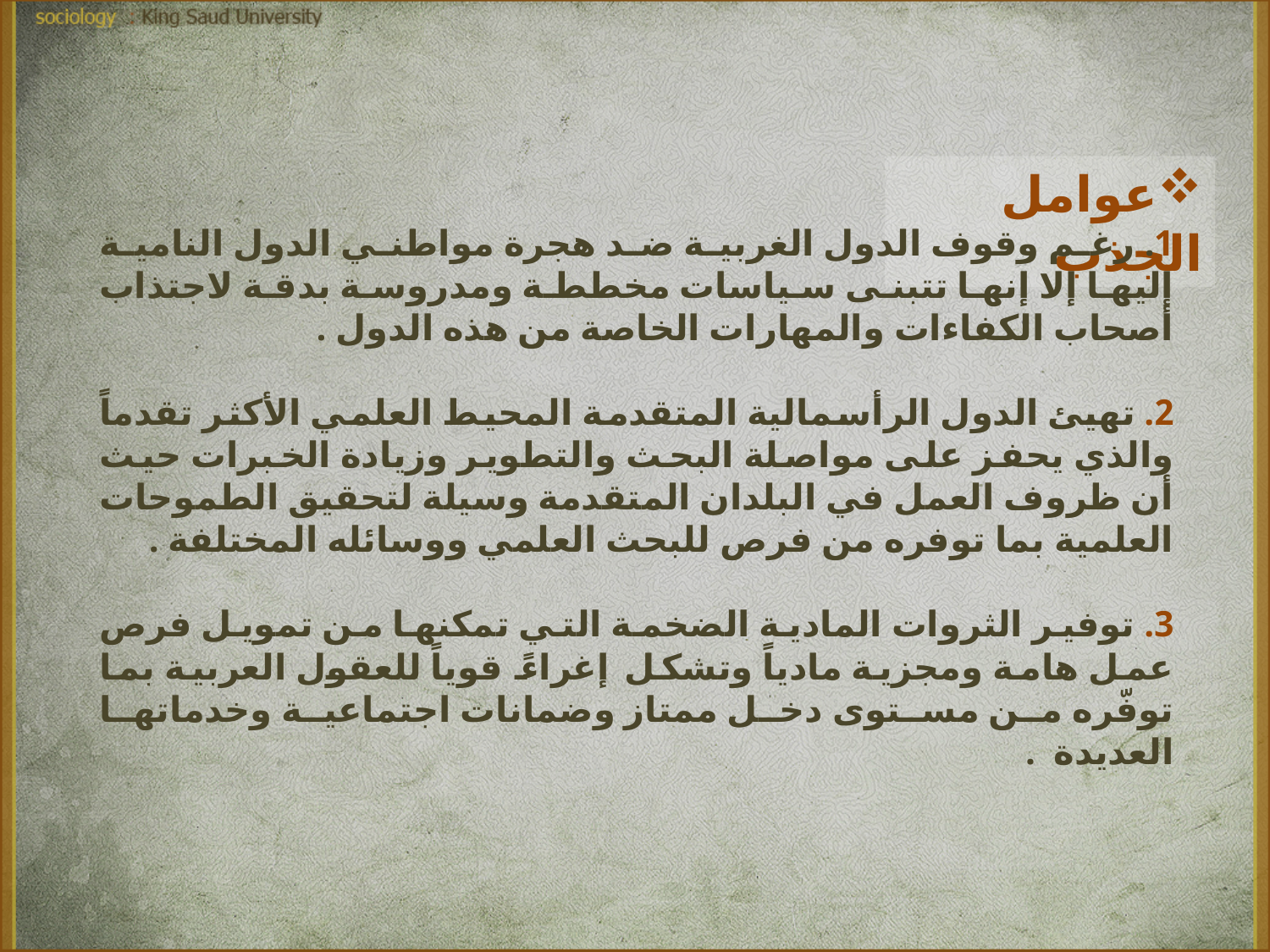

عوامل الجذب
1. رغم وقوف الدول الغربية ضد هجرة مواطني الدول النامية إليها إلا إنها تتبنى سياسات مخططة ومدروسة بدقة لاجتذاب أصحاب الكفاءات والمهارات الخاصة من هذه الدول .

2. تهيئ الدول الرأسمالية المتقدمة المحيط العلمي الأكثر تقدماً والذي يحفز على مواصلة البحث والتطوير وزيادة الخبرات حيث أن ظروف العمل في البلدان المتقدمة وسيلة لتحقيق الطموحات العلمية بما توفره من فرص للبحث العلمي ووسائله المختلفة .

3. توفير الثروات المادية الضخمة التي تمكنها من تمويل فرص عمل هامة ومجزية مادياً وتشكل إغراءً  قوياً للعقول العربية بما توفّره من مستوى دخل ممتاز وضمانات اجتماعية وخدماتها العديدة  .